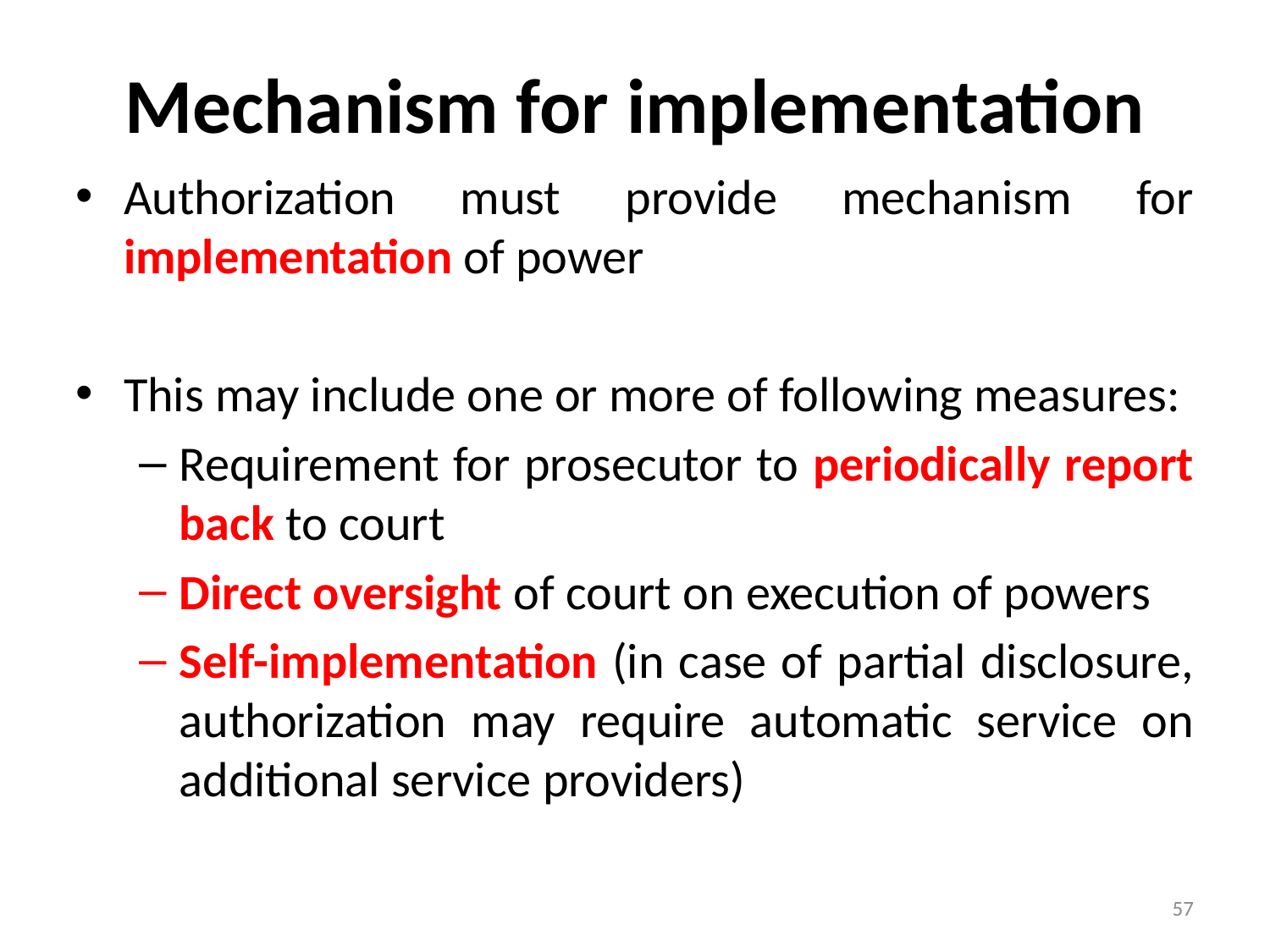

# Mechanism for implementation
Authorization must provide mechanism for implementation of power

This may include one or more of following measures:
Requirement for prosecutor to periodically report back to court
Direct oversight of court on execution of powers
Self-implementation (in case of partial disclosure, authorization may require automatic service on additional service providers)

57